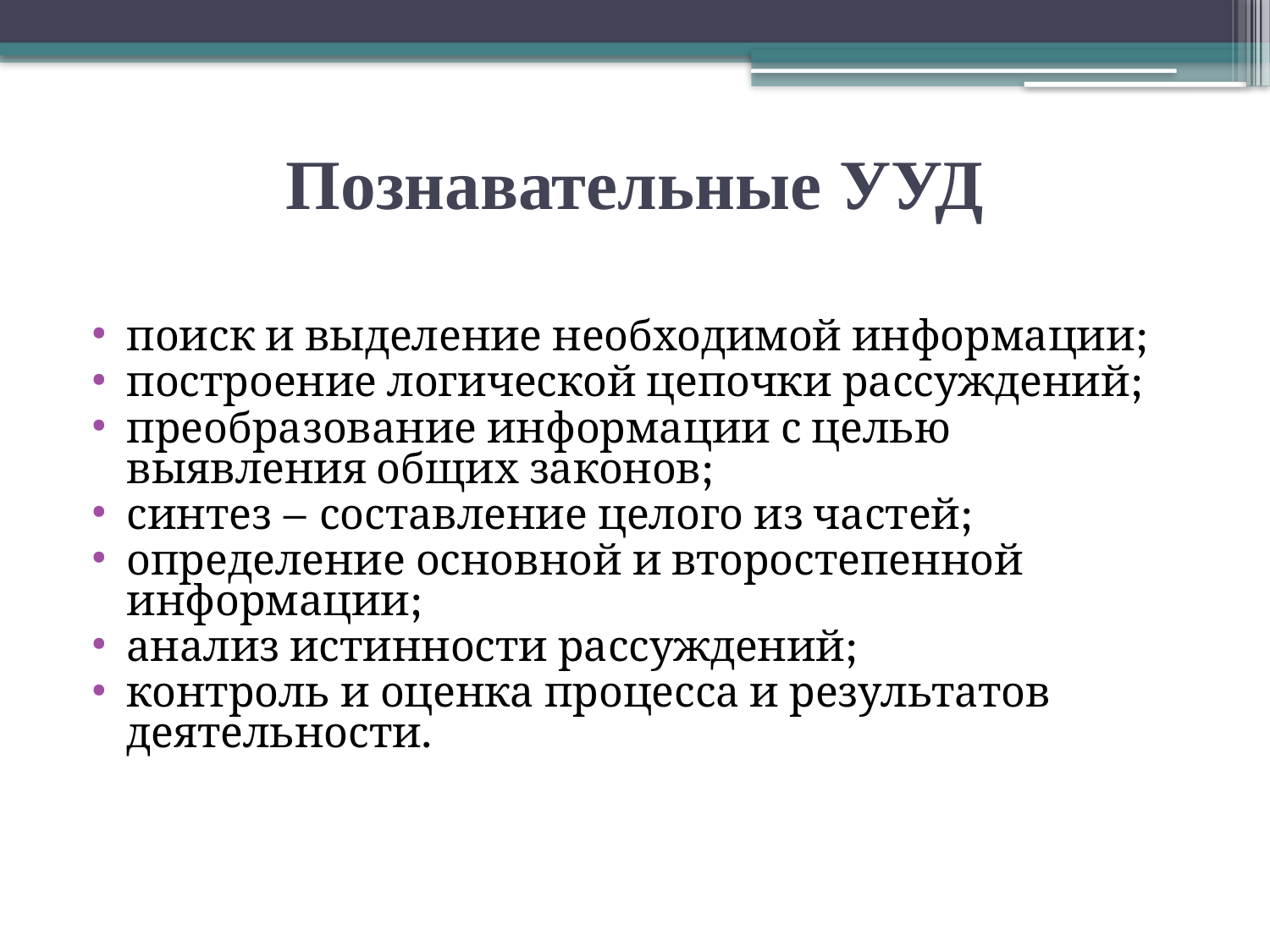

# Познавательные УУД

поиск и выделение необходимой информации;
построение логической цепочки рассуждений;
преобразование информации с целью выявления общих законов;
синтез – составление целого из частей;
определение основной и второстепенной информации;
анализ истинности рассуждений;
контроль и оценка процесса и результатов деятельности.